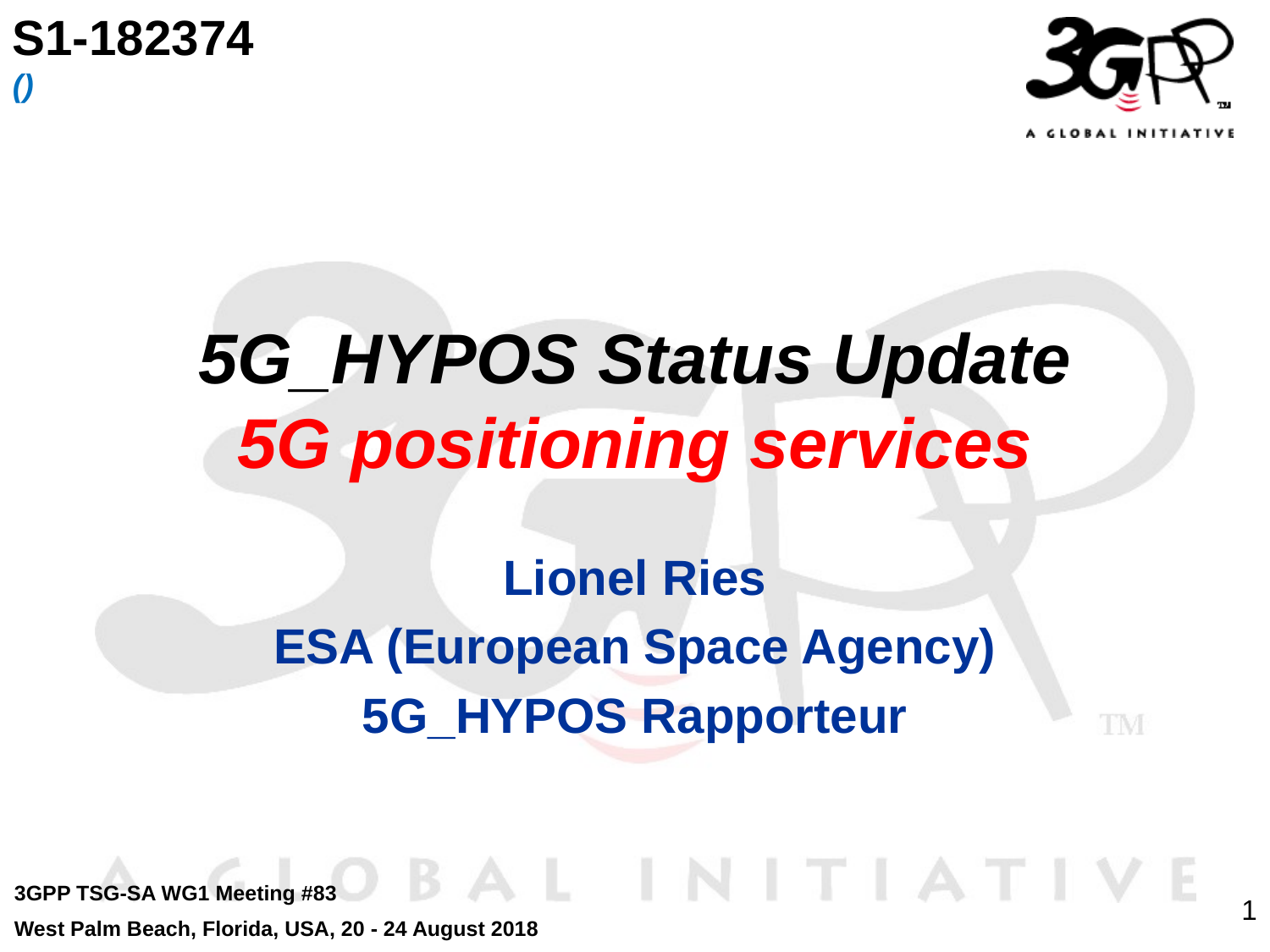

S1-182374
()
# 5G_HYPOS Status Update 5G positioning services
Lionel Ries
ESA (European Space Agency)
5G_HYPOS Rapporteur
3GPP TSG-SA WG1 Meeting #83
West Palm Beach, Florida, USA, 20 - 24 August 2018
1